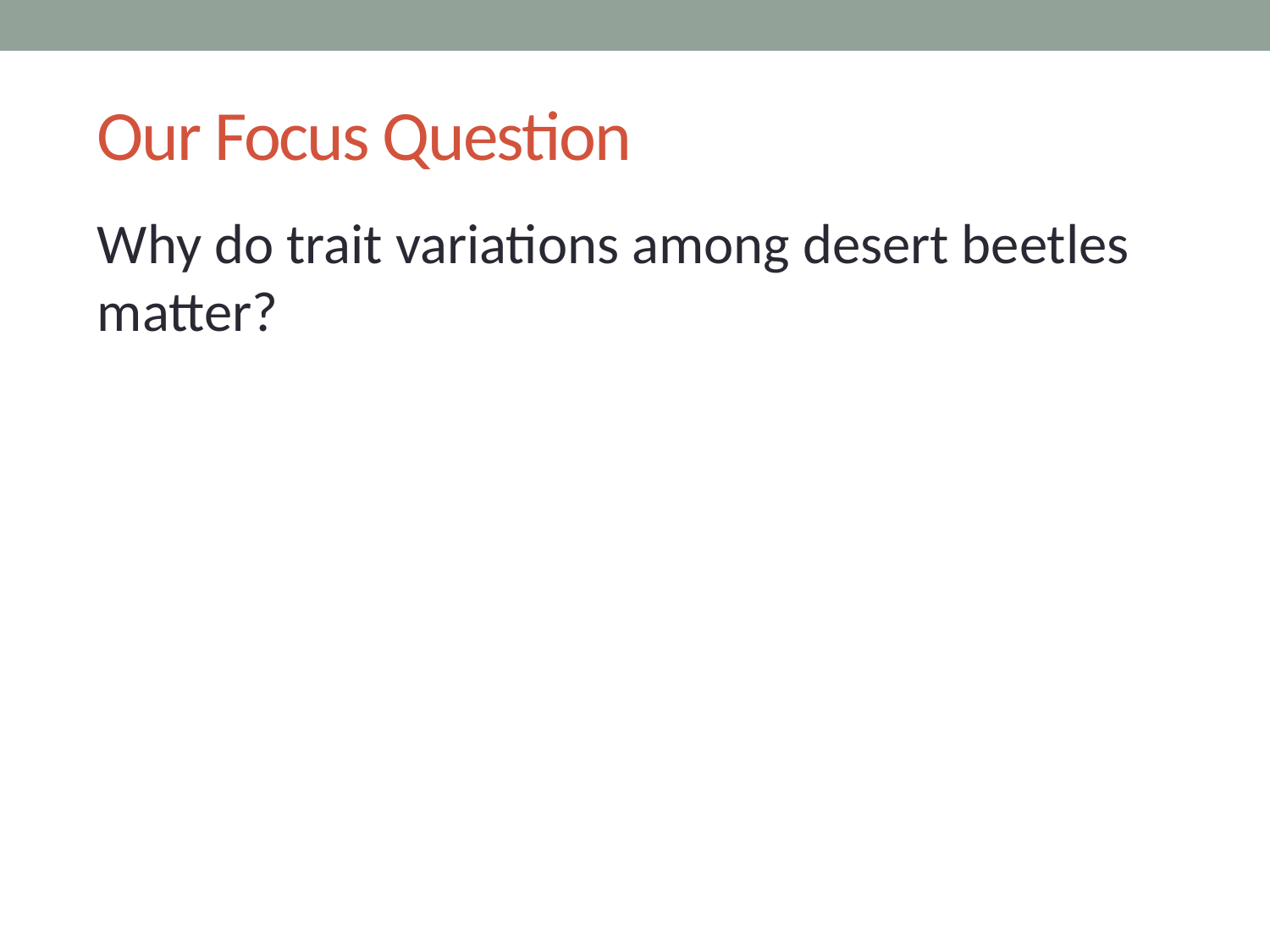

# Our Focus Question
Why do trait variations among desert beetles matter?